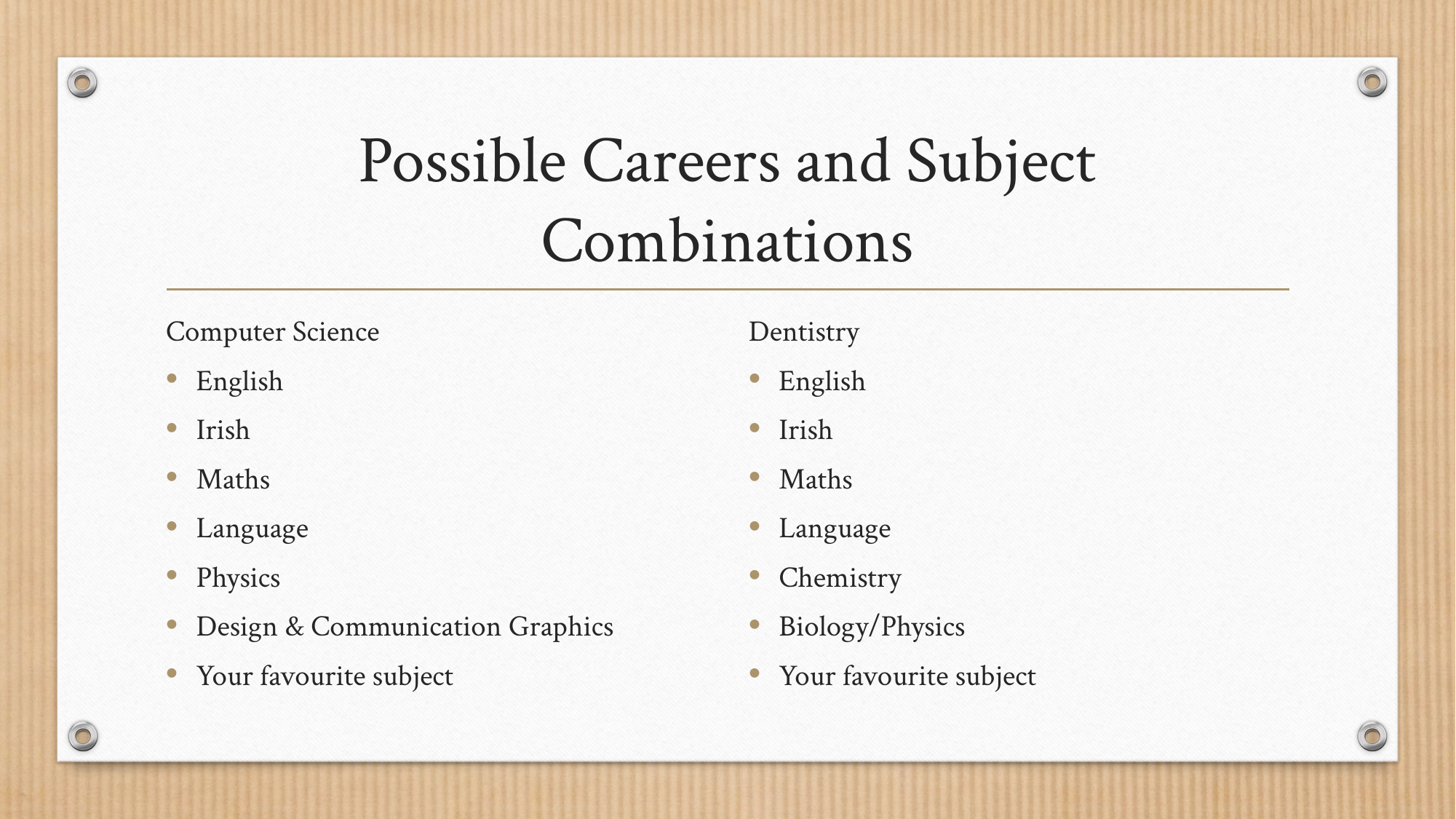

# Possible Careers and Subject Combinations
Computer Science
English
Irish
Maths
Language
Physics
Design & Communication Graphics
Your favourite subject
Dentistry
English
Irish
Maths
Language
Chemistry
Biology/Physics
Your favourite subject